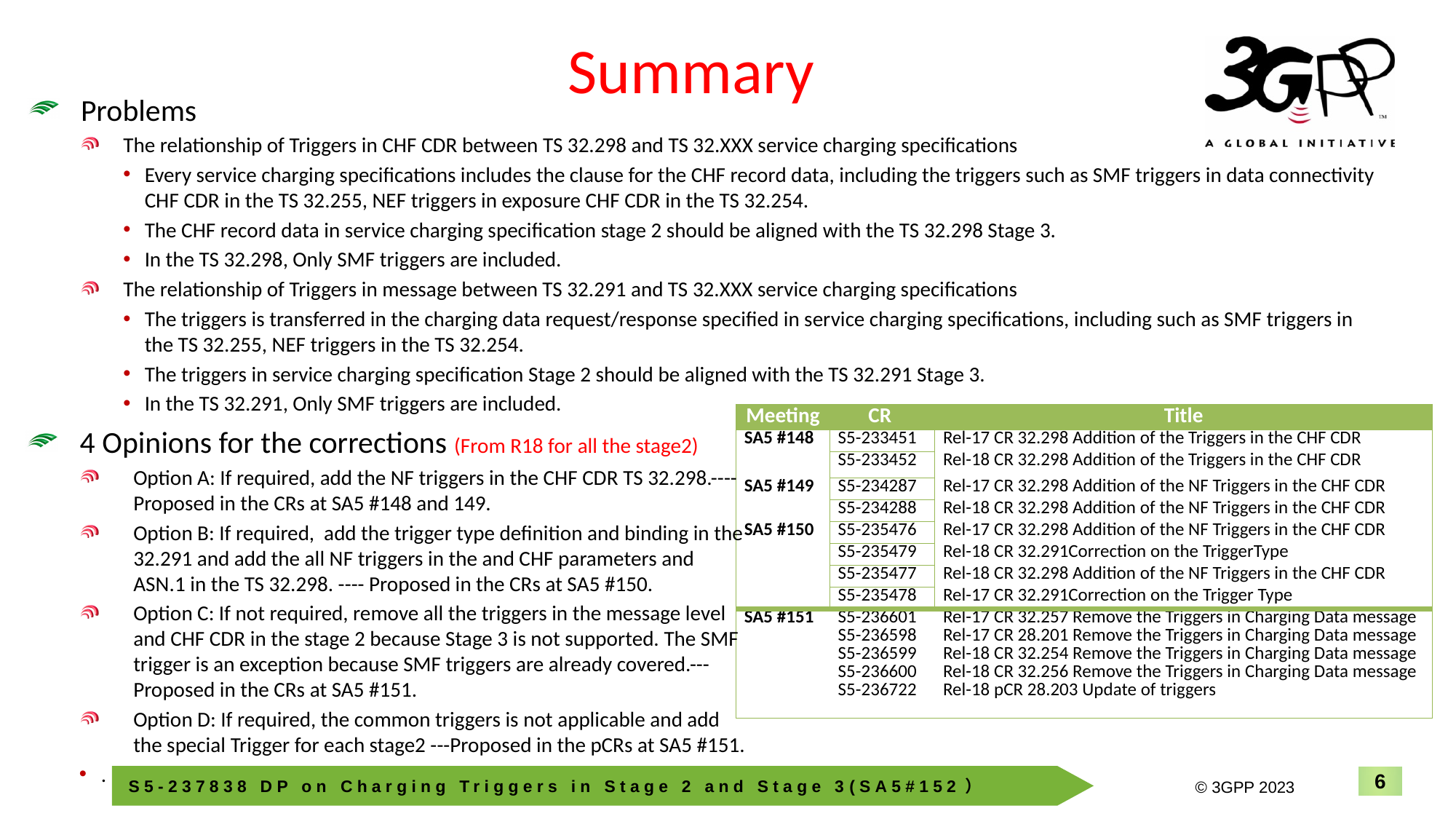

# Summary
Problems
The relationship of Triggers in CHF CDR between TS 32.298 and TS 32.XXX service charging specifications
Every service charging specifications includes the clause for the CHF record data, including the triggers such as SMF triggers in data connectivity CHF CDR in the TS 32.255, NEF triggers in exposure CHF CDR in the TS 32.254.
The CHF record data in service charging specification stage 2 should be aligned with the TS 32.298 Stage 3.
In the TS 32.298, Only SMF triggers are included.
The relationship of Triggers in message between TS 32.291 and TS 32.XXX service charging specifications
The triggers is transferred in the charging data request/response specified in service charging specifications, including such as SMF triggers in the TS 32.255, NEF triggers in the TS 32.254.
The triggers in service charging specification Stage 2 should be aligned with the TS 32.291 Stage 3.
In the TS 32.291, Only SMF triggers are included.

| Meeting | CR | Title |
| --- | --- | --- |
| SA5 #148 | S5-233451 | Rel-17 CR 32.298 Addition of the Triggers in the CHF CDR |
|  | S5-233452 | Rel-18 CR 32.298 Addition of the Triggers in the CHF CDR |
| SA5 #149 | S5-234287 | Rel-17 CR 32.298 Addition of the NF Triggers in the CHF CDR |
|  | S5-234288 | Rel-18 CR 32.298 Addition of the NF Triggers in the CHF CDR |
| SA5 #150 | S5-235476 | Rel-17 CR 32.298 Addition of the NF Triggers in the CHF CDR |
|  | S5-235479 | Rel-18 CR 32.291Correction on the TriggerType |
|  | S5-235477 | Rel-18 CR 32.298 Addition of the NF Triggers in the CHF CDR |
|  | S5-235478 | Rel-17 CR 32.291Correction on the Trigger Type |
| SA5 #151 | S5-236601 S5-236598 S5-236599 S5-236600 S5-236722 | Rel-17 CR 32.257 Remove the Triggers in Charging Data message Rel-17 CR 28.201 Remove the Triggers in Charging Data message Rel-18 CR 32.254 Remove the Triggers in Charging Data message Rel-18 CR 32.256 Remove the Triggers in Charging Data message Rel-18 pCR 28.203 Update of triggers |
4 Opinions for the corrections (From R18 for all the stage2)
Option A: If required, add the NF triggers in the CHF CDR TS 32.298.----Proposed in the CRs at SA5 #148 and 149.
Option B: If required,  add the trigger type definition and binding in the 32.291 and add the all NF triggers in the and CHF parameters and ASN.1 in the TS 32.298. ---- Proposed in the CRs at SA5 #150.
Option C: If not required, remove all the triggers in the message level and CHF CDR in the stage 2 because Stage 3 is not supported. The SMF trigger is an exception because SMF triggers are already covered.--- Proposed in the CRs at SA5 #151.
Option D: If required, the common triggers is not applicable and add the special Trigger for each stage2 ---Proposed in the pCRs at SA5 #151.
.